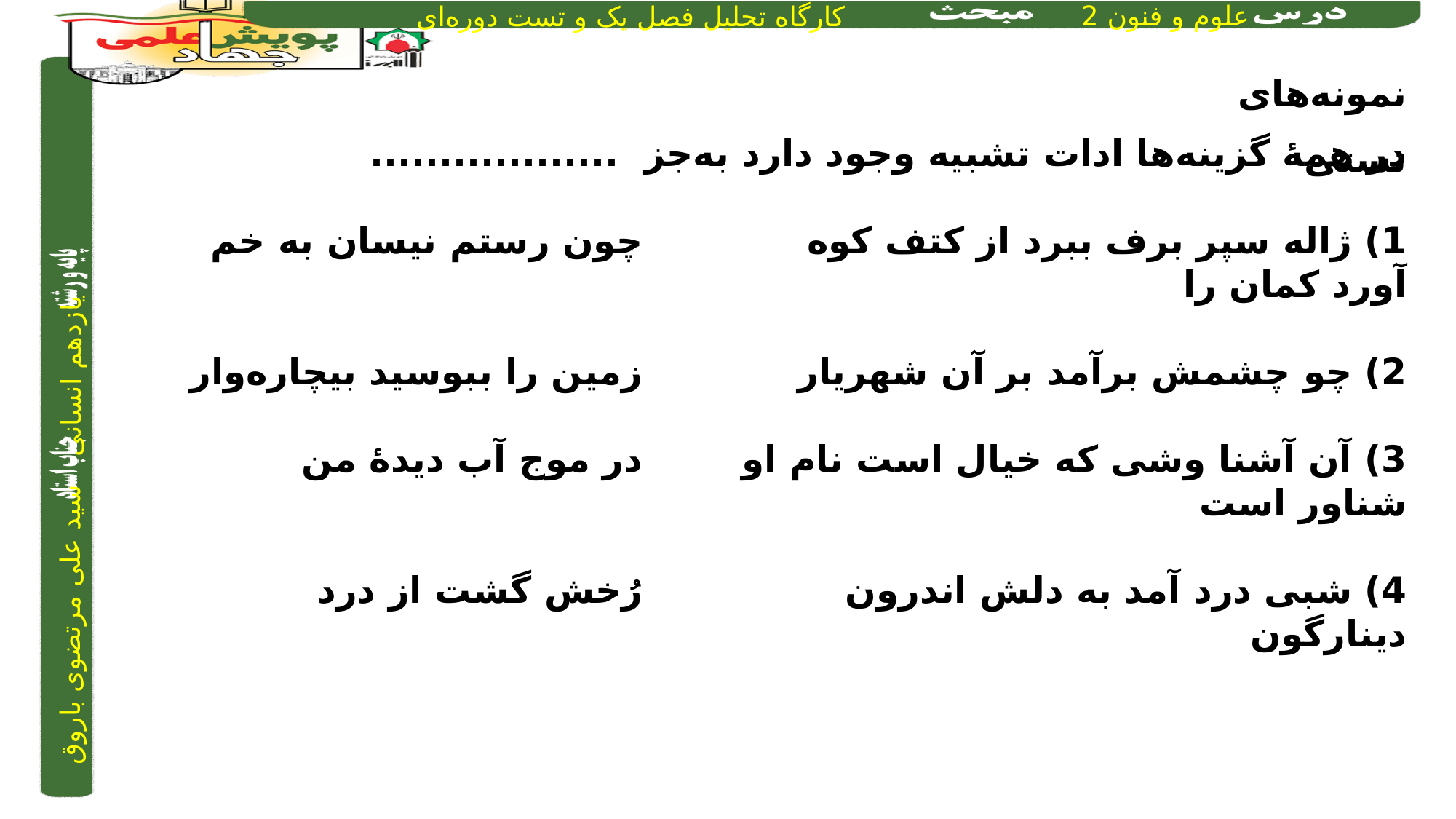

نمونه‌های تستی
در همۀ گزینه‌ها ادات تشبیه وجود دارد به‌جز  ..................

1) ژاله سپر برف ببرد از کتف کوه	 		چون رستم نیسان به خم آورد کمان را

2) چو چشمش برآمد بر آن شهریار	 		زمین را ببوسید بیچاره‌وار

3) آن آشنا وشی که خیال است نام او	 	در موج آب دیدۀ من شناور است

4) شبی درد آمد به دلش اندرون		 	رُخش گشت از درد دینارگون

1